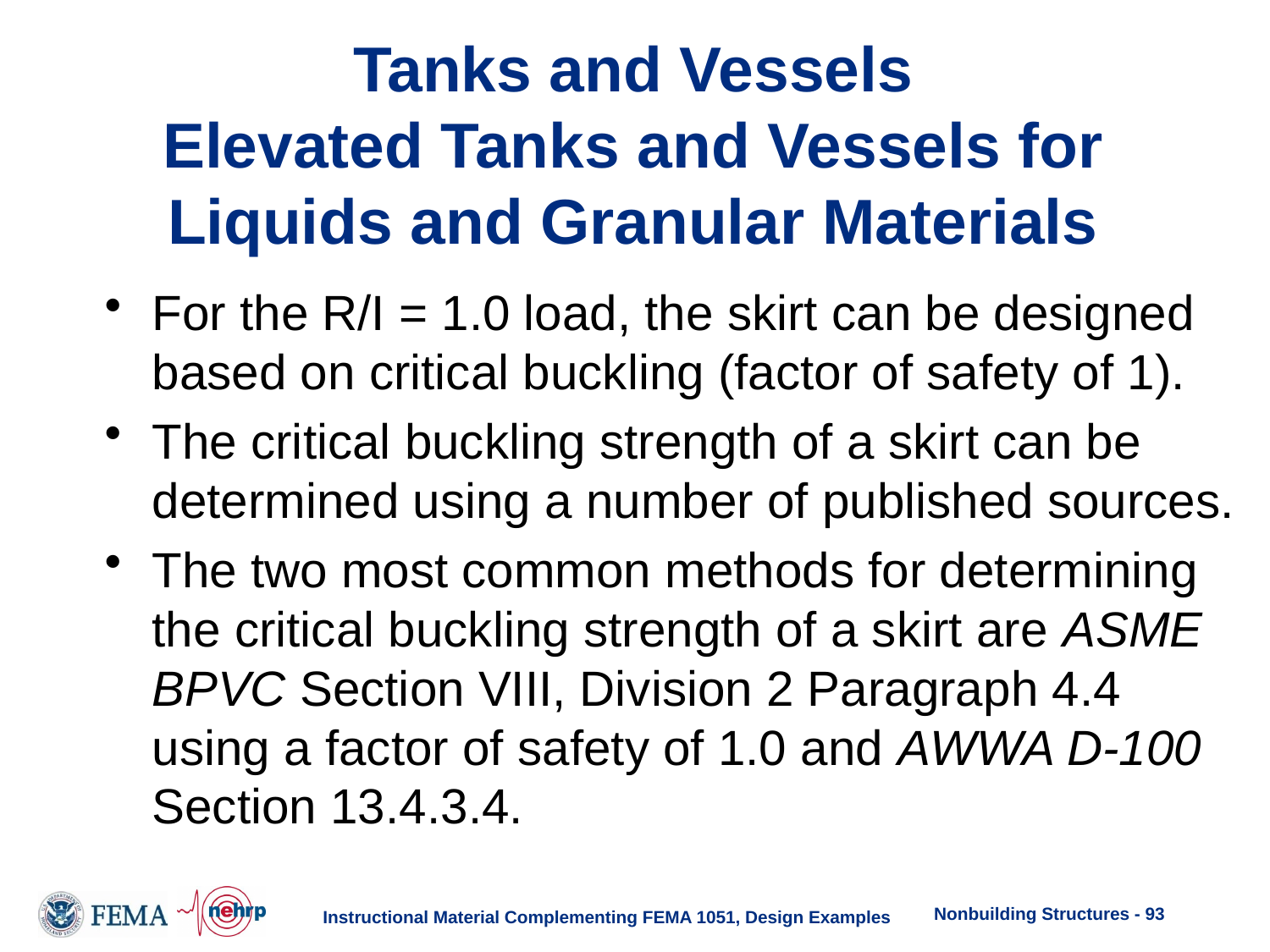

# Tanks and Vessels Elevated Tanks and Vessels for Liquids and Granular Materials
For the R/I = 1.0 load, the skirt can be designed based on critical buckling (factor of safety of 1).
The critical buckling strength of a skirt can be determined using a number of published sources.
The two most common methods for determining the critical buckling strength of a skirt are ASME BPVC Section VIII, Division 2 Paragraph 4.4 using a factor of safety of 1.0 and AWWA D-100 Section 13.4.3.4.

Nonbuilding Structures - 93
Instructional Material Complementing FEMA 1051, Design Examples